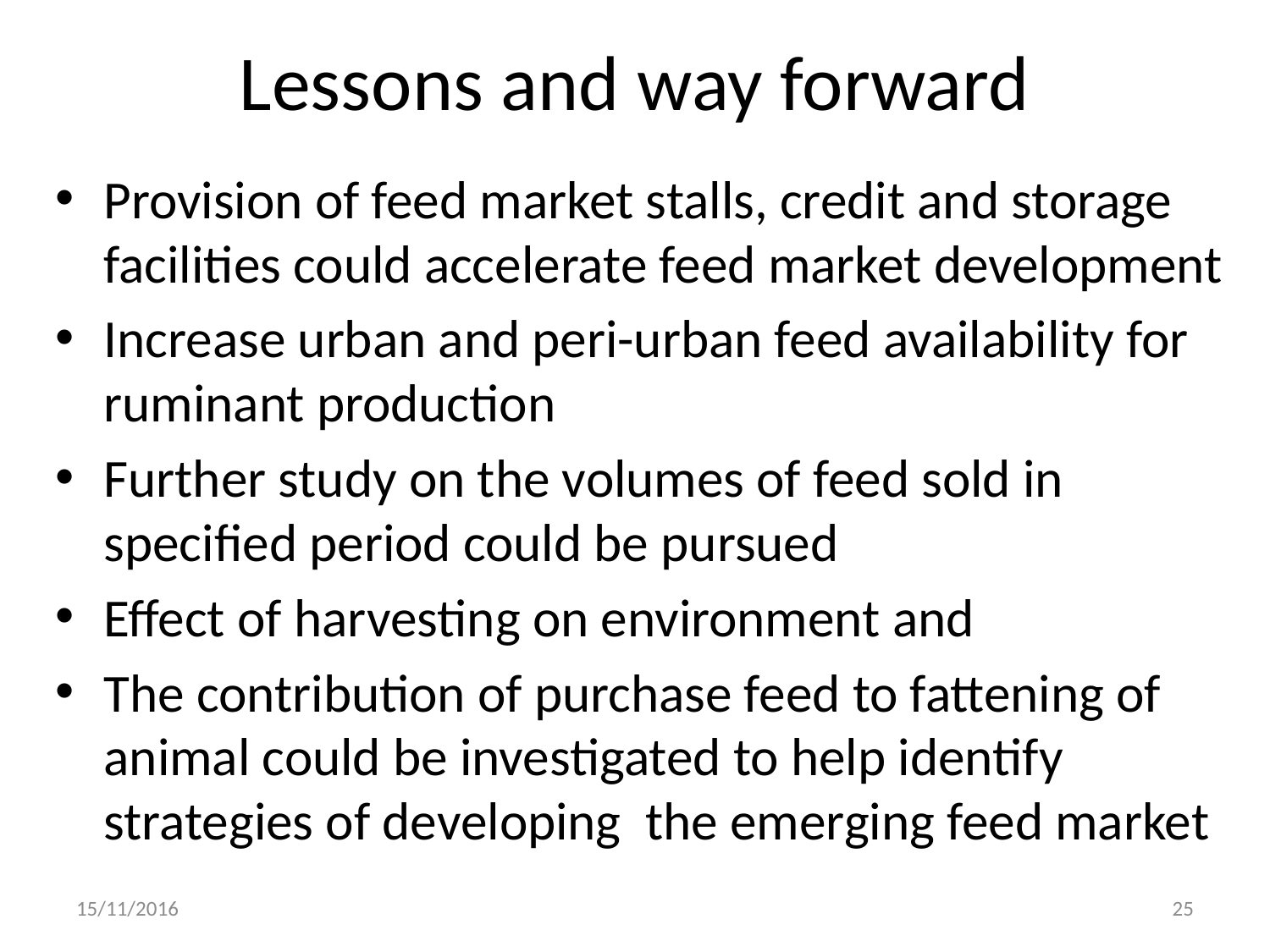

# Lessons and way forward
Provision of feed market stalls, credit and storage facilities could accelerate feed market development
Increase urban and peri-urban feed availability for ruminant production
Further study on the volumes of feed sold in specified period could be pursued
Effect of harvesting on environment and
The contribution of purchase feed to fattening of animal could be investigated to help identify strategies of developing  the emerging feed market

15/11/2016
25